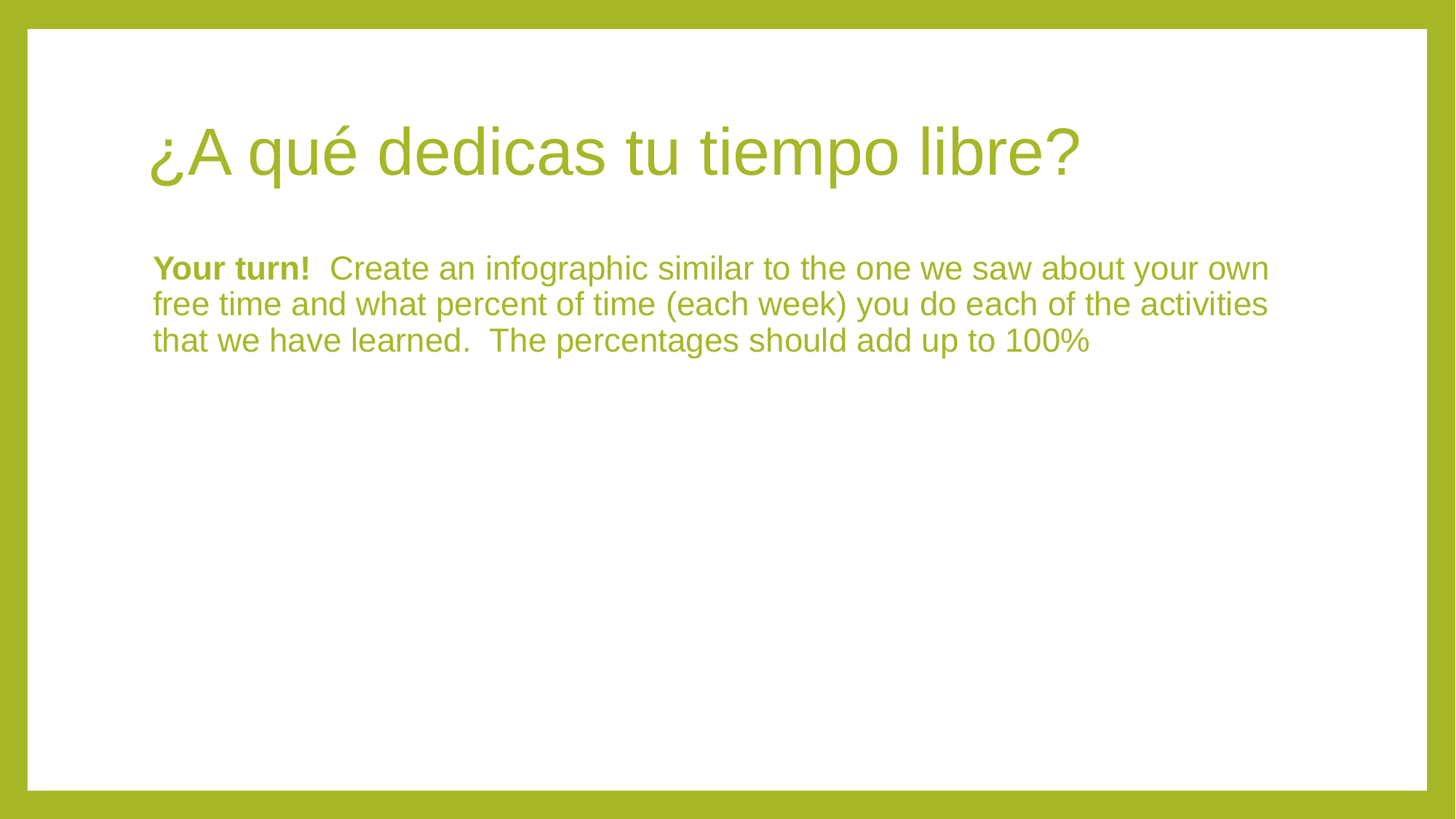

# ¿A qué dedicas tu tiempo libre?
Your turn!  Create an infographic similar to the one we saw about your own free time and what percent of time (each week) you do each of the activities that we have learned.  The percentages should add up to 100%